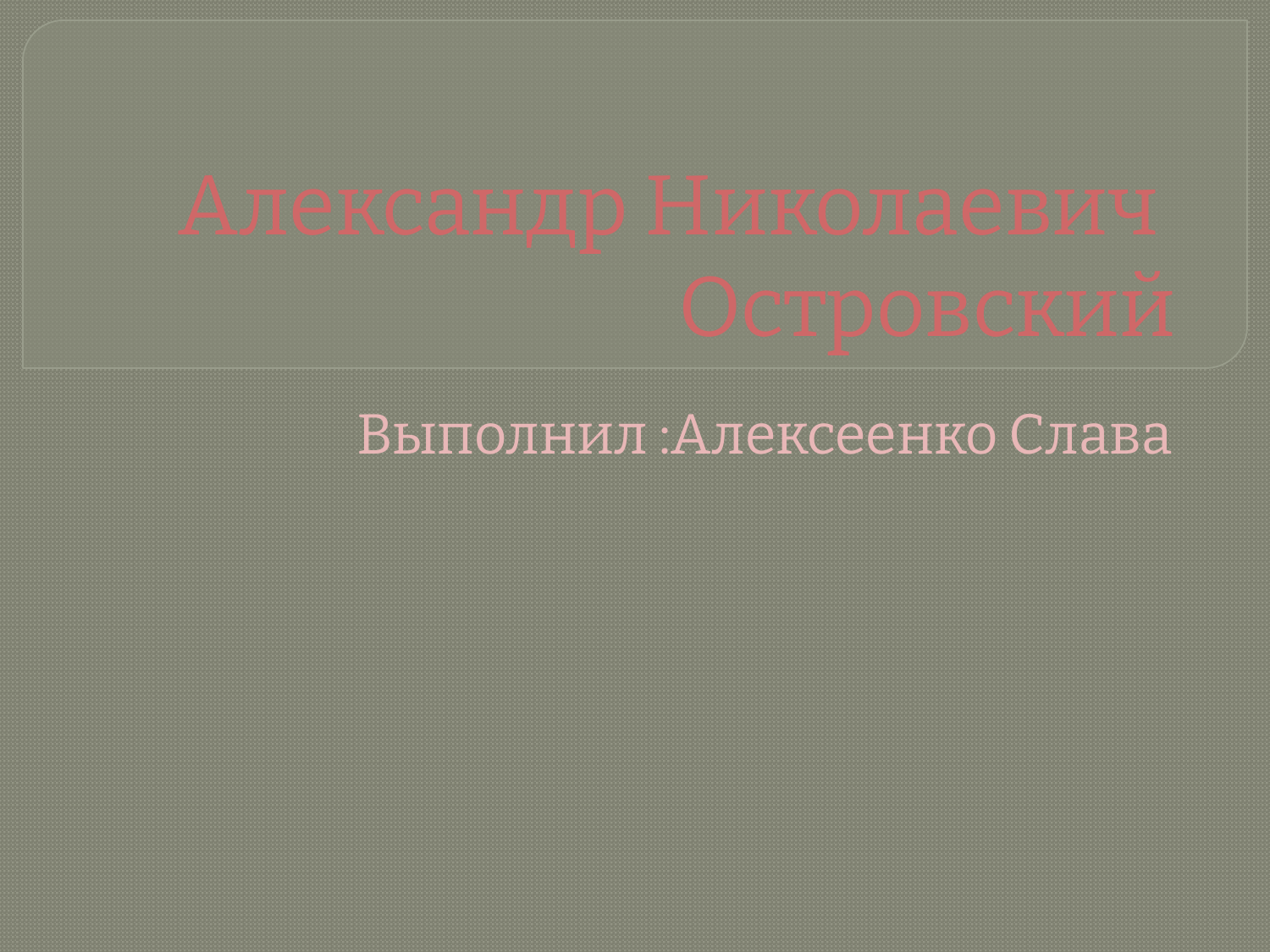

# Александр Николаевич Островский
Выполнил :Алексеенко Слава